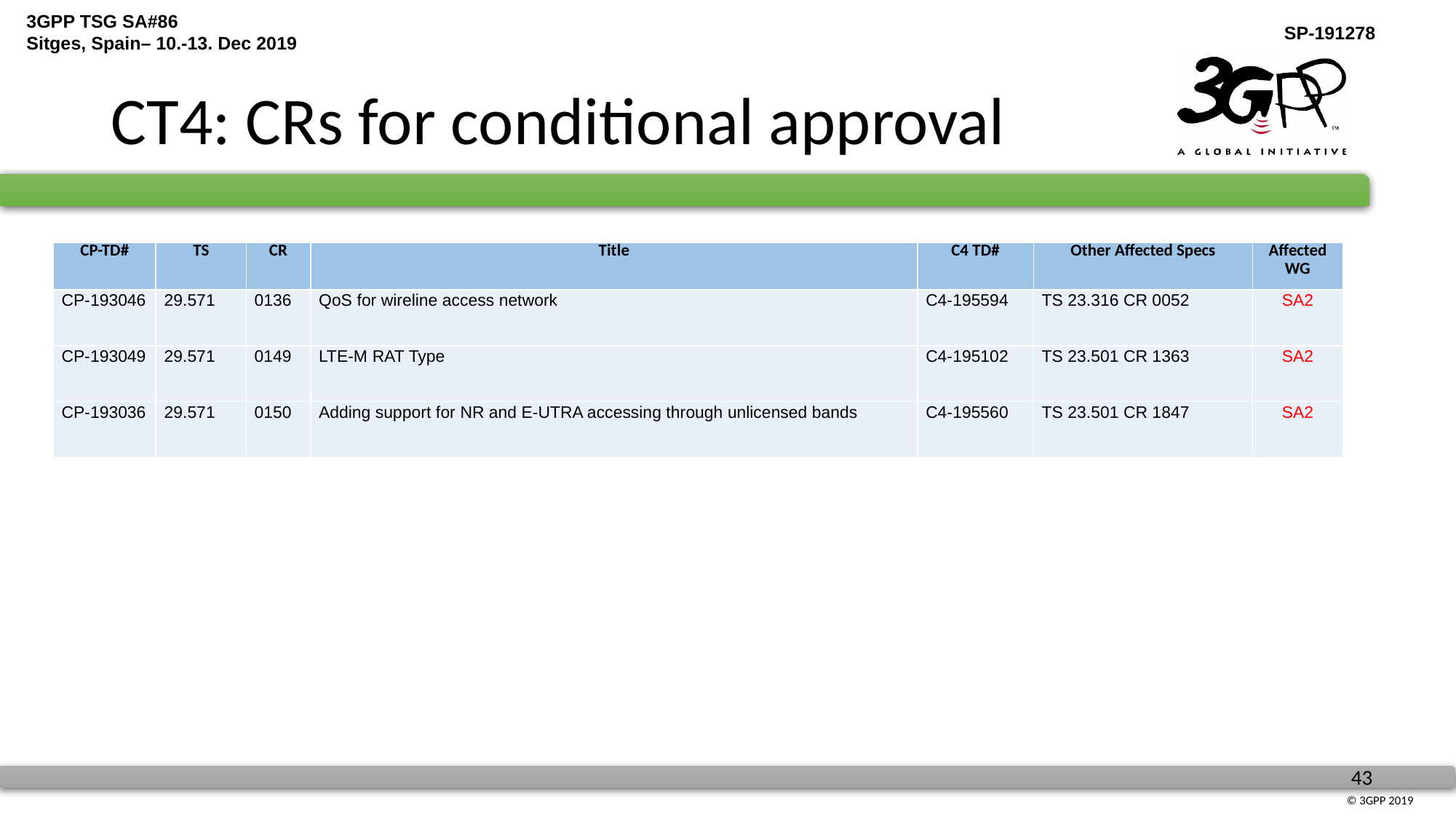

# CT4: CRs for conditional approval
| CP-TD# | TS | CR | Title | C4 TD# | Other Affected Specs | Affected WG |
| --- | --- | --- | --- | --- | --- | --- |
| CP-193046 | 29.571 | 0136 | QoS for wireline access network | C4-195594 | TS 23.316 CR 0052 | SA2 |
| CP-193049 | 29.571 | 0149 | LTE-M RAT Type | C4-195102 | TS 23.501 CR 1363 | SA2 |
| CP-193036 | 29.571 | 0150 | Adding support for NR and E-UTRA accessing through unlicensed bands | C4-195560 | TS 23.501 CR 1847 | SA2 |